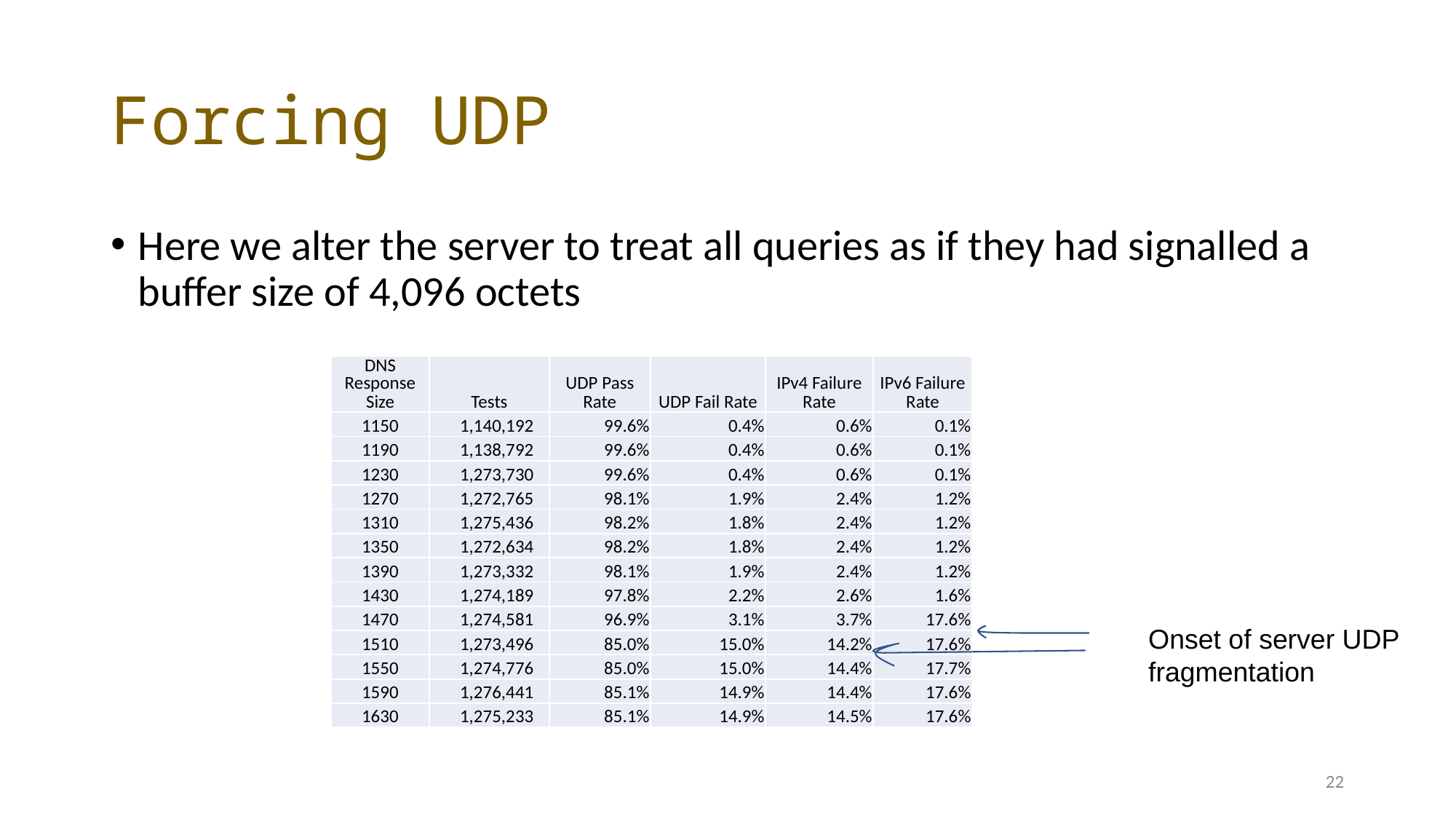

# Forcing UDP
Here we alter the server to treat all queries as if they had signalled a buffer size of 4,096 octets

| DNS Response Size | Tests | UDP Pass Rate | UDP Fail Rate | IPv4 Failure Rate | IPv6 Failure Rate |
| --- | --- | --- | --- | --- | --- |
| 1150 | 1,140,192 | 99.6% | 0.4% | 0.6% | 0.1% |
| 1190 | 1,138,792 | 99.6% | 0.4% | 0.6% | 0.1% |
| 1230 | 1,273,730 | 99.6% | 0.4% | 0.6% | 0.1% |
| 1270 | 1,272,765 | 98.1% | 1.9% | 2.4% | 1.2% |
| 1310 | 1,275,436 | 98.2% | 1.8% | 2.4% | 1.2% |
| 1350 | 1,272,634 | 98.2% | 1.8% | 2.4% | 1.2% |
| 1390 | 1,273,332 | 98.1% | 1.9% | 2.4% | 1.2% |
| 1430 | 1,274,189 | 97.8% | 2.2% | 2.6% | 1.6% |
| 1470 | 1,274,581 | 96.9% | 3.1% | 3.7% | 17.6% |
| 1510 | 1,273,496 | 85.0% | 15.0% | 14.2% | 17.6% |
| 1550 | 1,274,776 | 85.0% | 15.0% | 14.4% | 17.7% |
| 1590 | 1,276,441 | 85.1% | 14.9% | 14.4% | 17.6% |
| 1630 | 1,275,233 | 85.1% | 14.9% | 14.5% | 17.6% |
Onset of server UDP
fragmentation

22